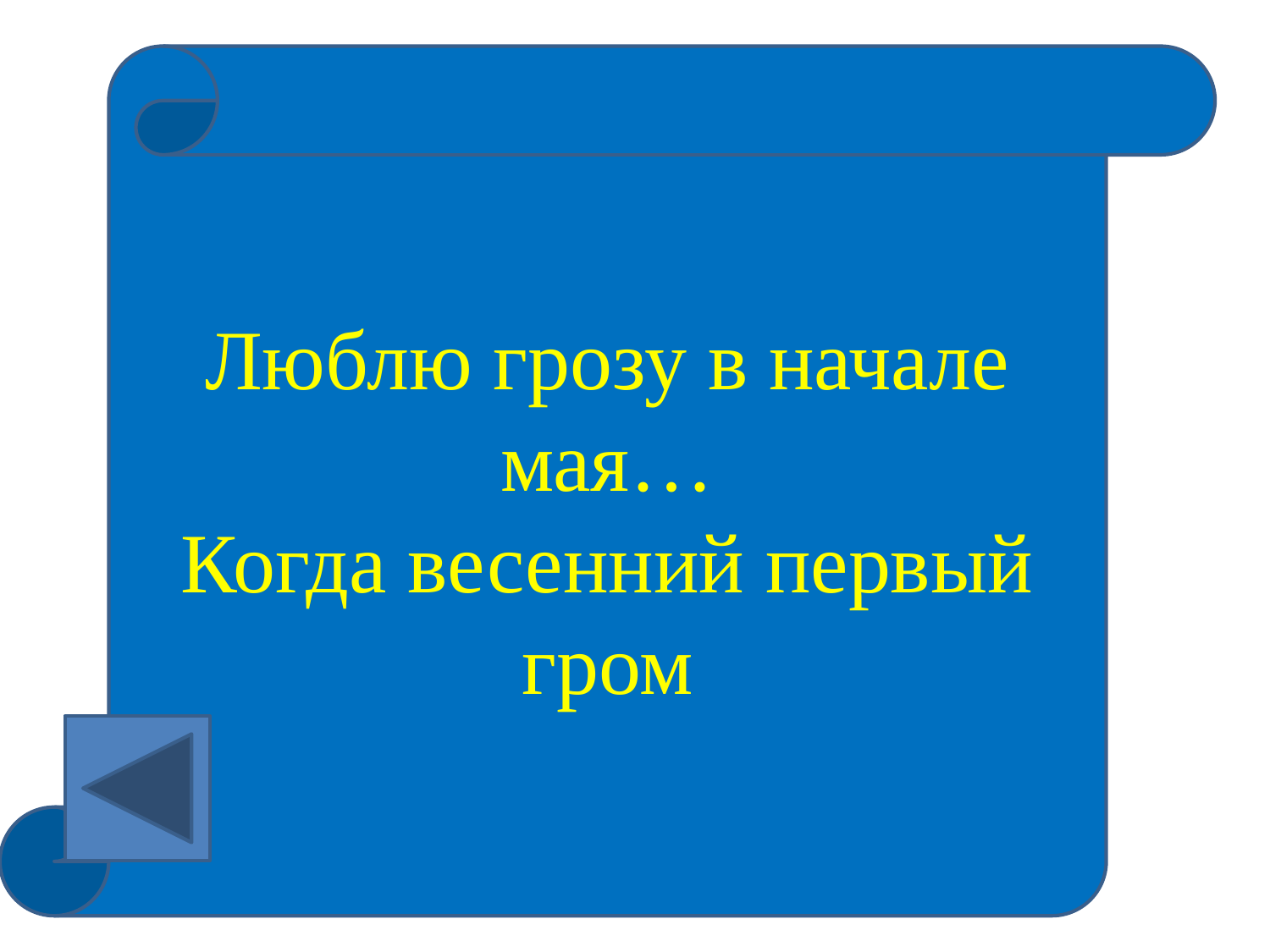

#
Люблю грозу в начале мая…
Когда весенний первый гром